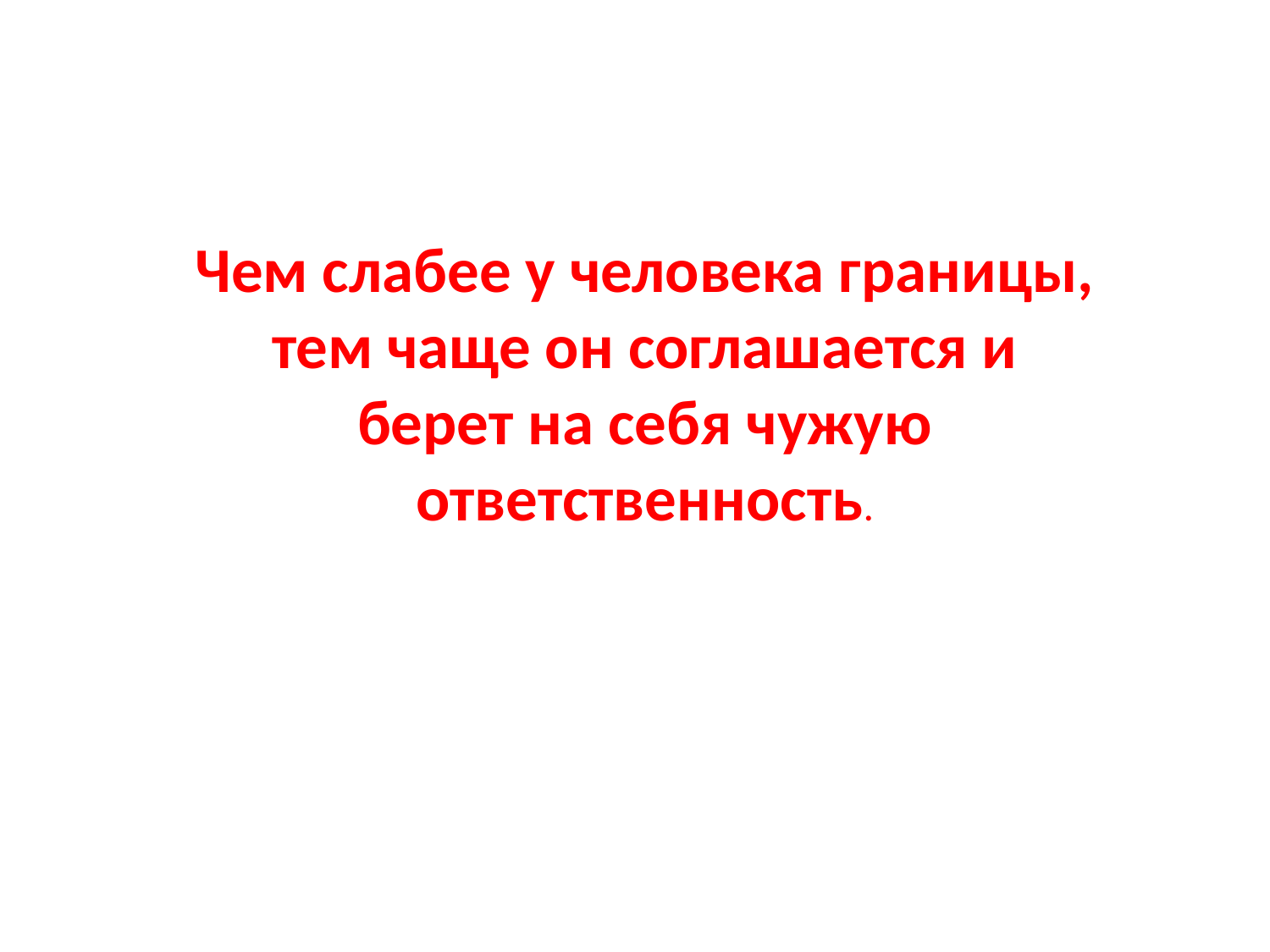

Чем слабее у человека границы, тем чаще он соглашается и берет на себя чужую ответственность.